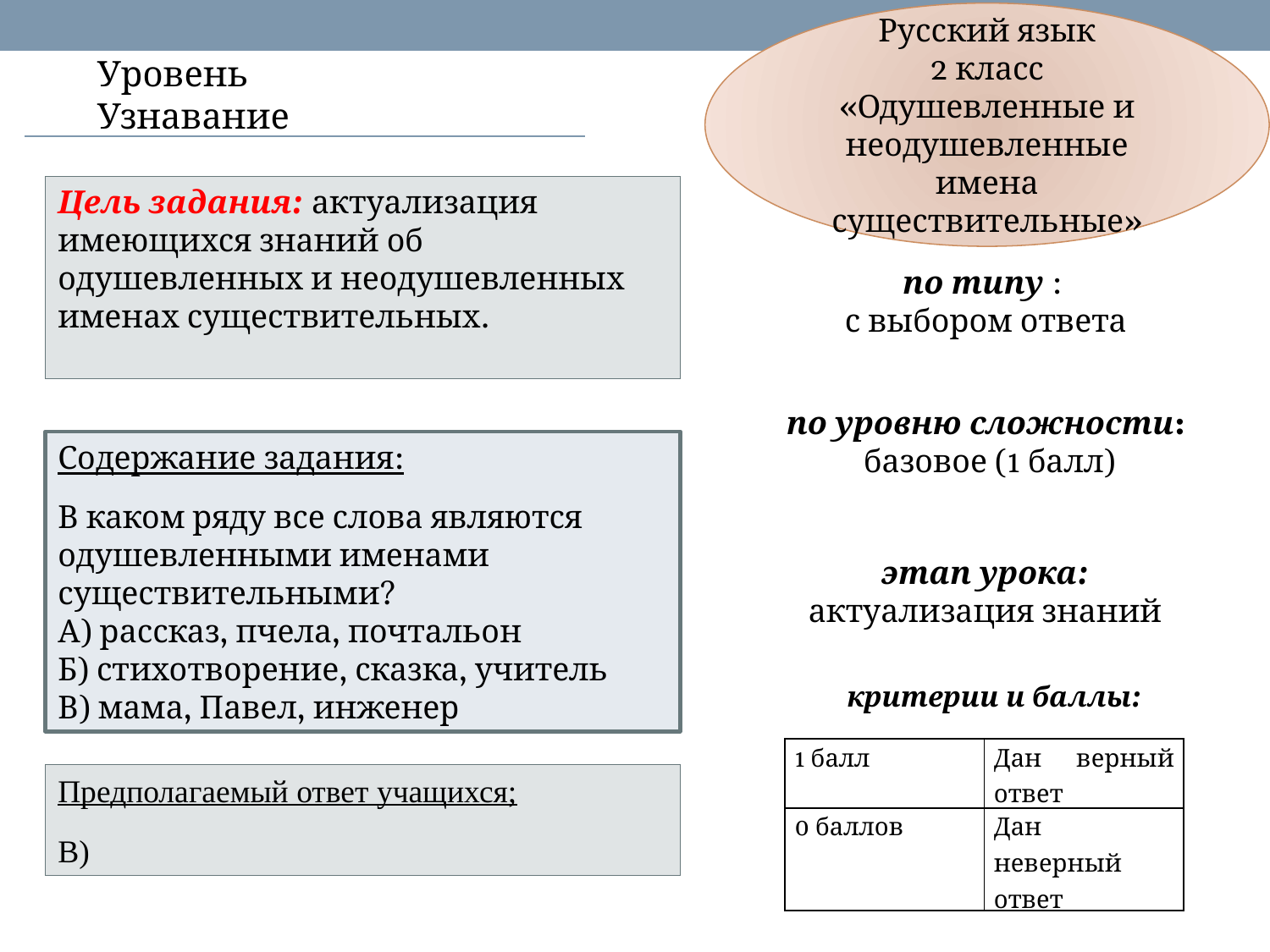

Русский язык
2 класс
«Одушевленные и неодушевленные имена существительные»
Уровень
Узнавание
Цель задания: актуализация имеющихся знаний об одушевленных и неодушевленных именах существительных.

по типу :
с выбором ответа
по уровню сложности:
 базовое (1 балл)
Содержание задания:

В каком ряду все слова являются  одушевленными именами существительными?
А) рассказ, пчела, почтальон
Б) стихотворение, сказка, учитель
В) мама, Павел, инженер
этап урока:
актуализация знаний
критерии и баллы:
| 1 балл | Дан верный ответ |
| --- | --- |
| 0 баллов | Дан неверный ответ |
Предполагаемый ответ учащихся;

В)